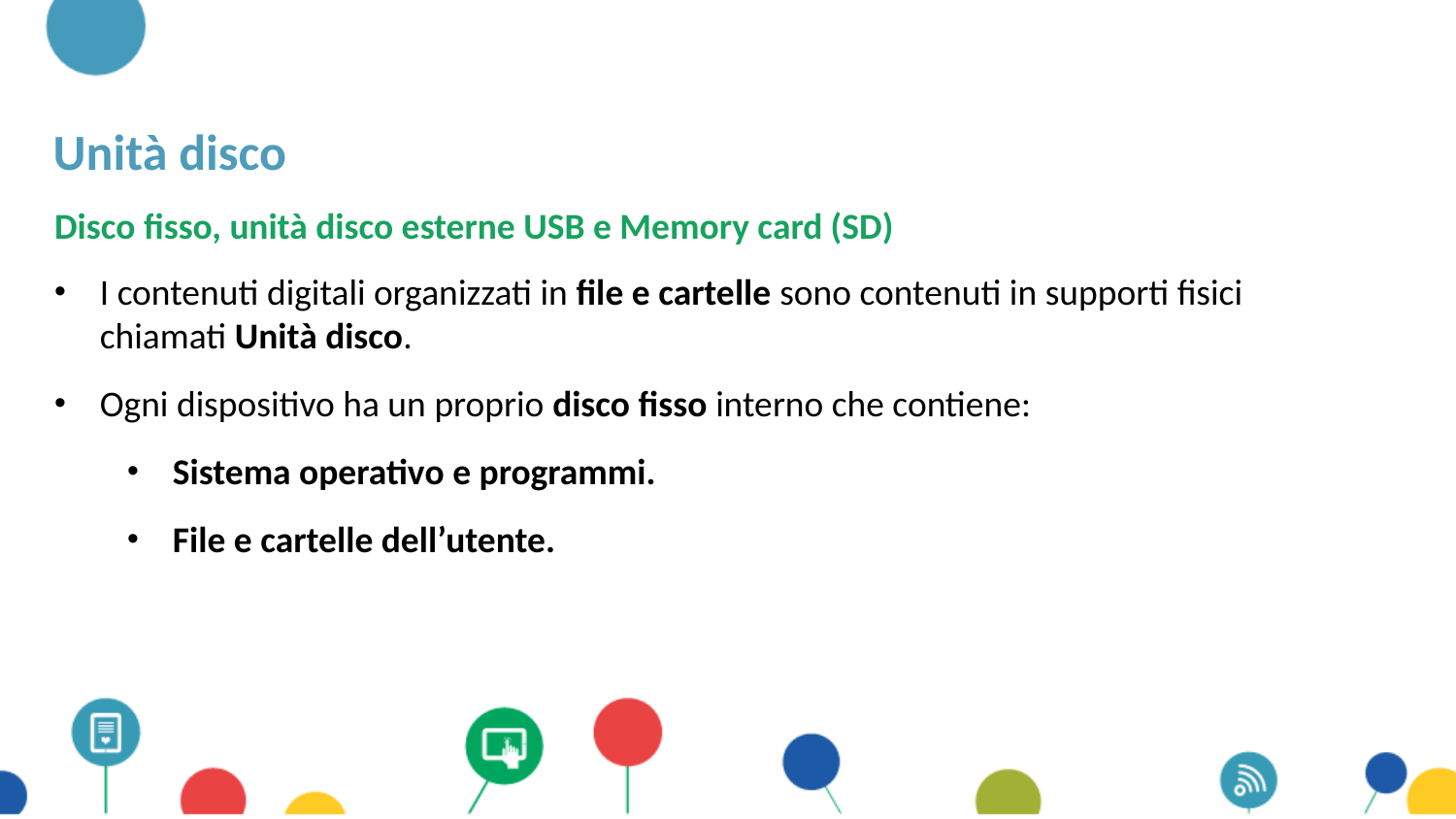

# Unità disco
Disco fisso, unità disco esterne USB e Memory card (SD)
I contenuti digitali organizzati in file e cartelle sono contenuti in supporti fisici chiamati Unità disco.
Ogni dispositivo ha un proprio disco fisso interno che contiene:
Sistema operativo e programmi.
File e cartelle dell’utente.